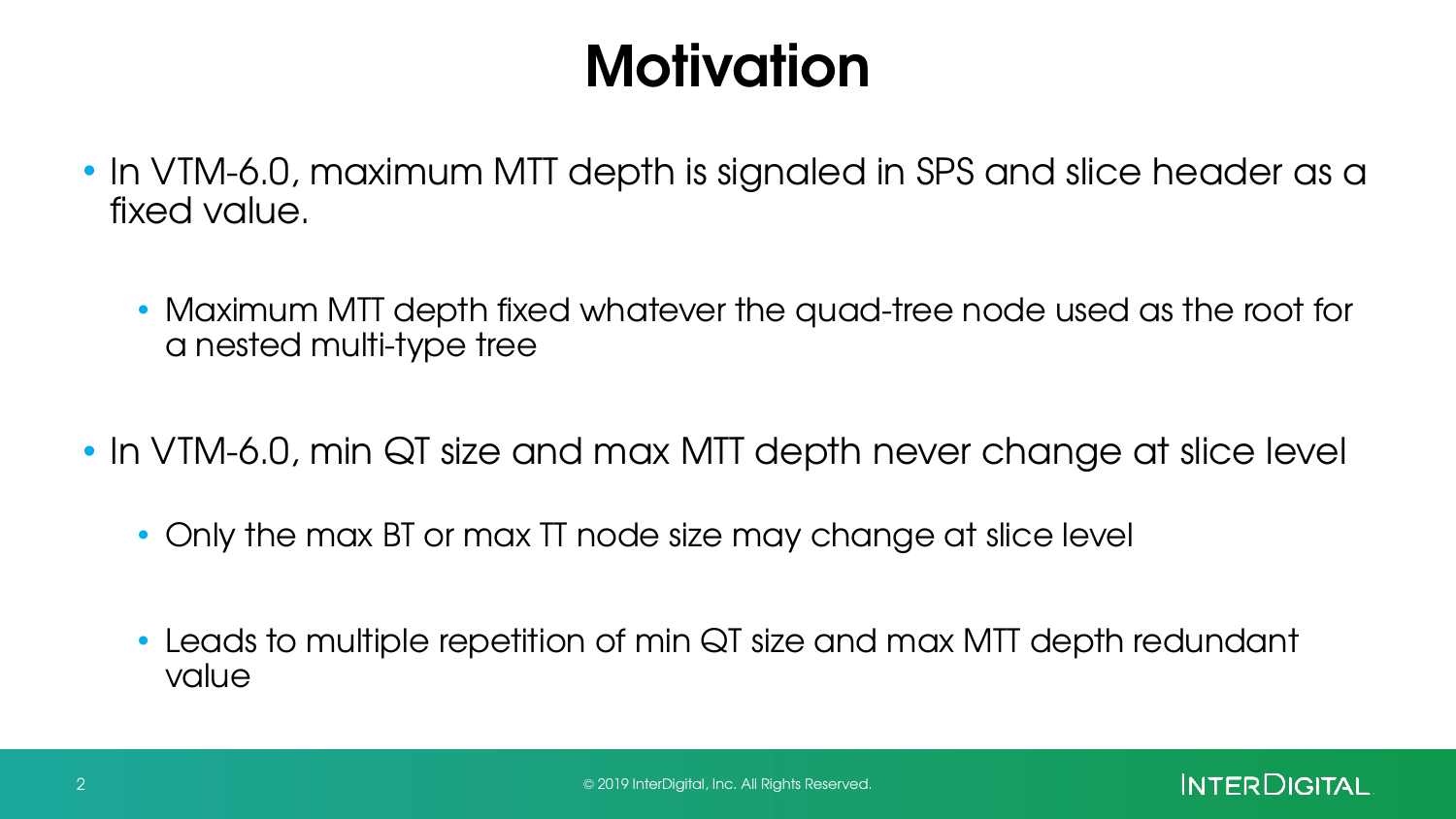

# Motivation
In VTM-6.0, maximum MTT depth is signaled in SPS and slice header as a fixed value.

Maximum MTT depth fixed whatever the quad-tree node used as the root for a nested multi-type tree

In VTM-6.0, min QT size and max MTT depth never change at slice level
Only the max BT or max TT node size may change at slice level

Leads to multiple repetition of min QT size and max MTT depth redundant value

2
© 2019 InterDigital, Inc. All Rights Reserved.